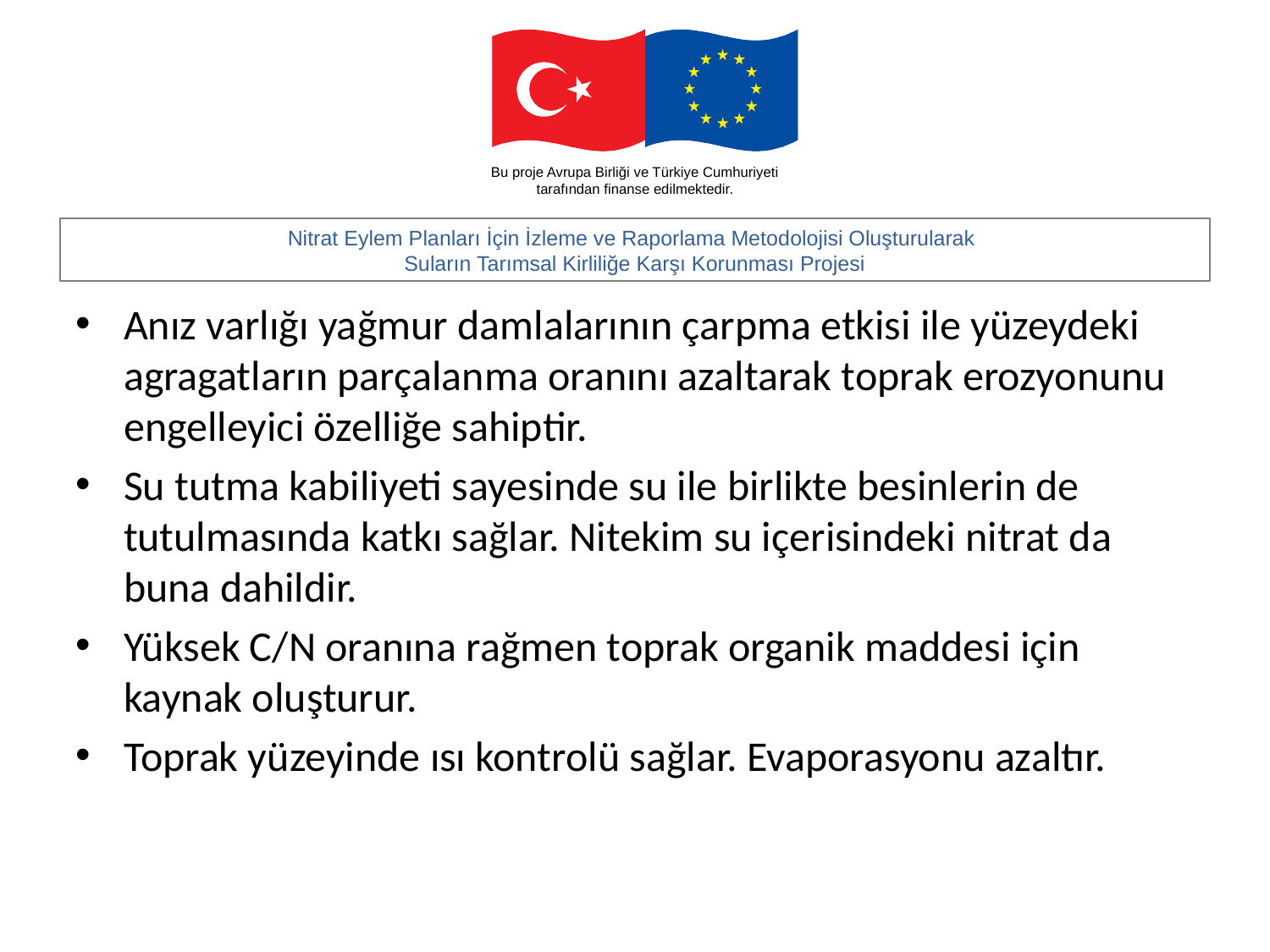

#
Anız varlığı yağmur damlalarının çarpma etkisi ile yüzeydeki agragatların parçalanma oranını azaltarak toprak erozyonunu engelleyici özelliğe sahiptir.
Su tutma kabiliyeti sayesinde su ile birlikte besinlerin de tutulmasında katkı sağlar. Nitekim su içerisindeki nitrat da buna dahildir.
Yüksek C/N oranına rağmen toprak organik maddesi için kaynak oluşturur.
Toprak yüzeyinde ısı kontrolü sağlar. Evaporasyonu azaltır.